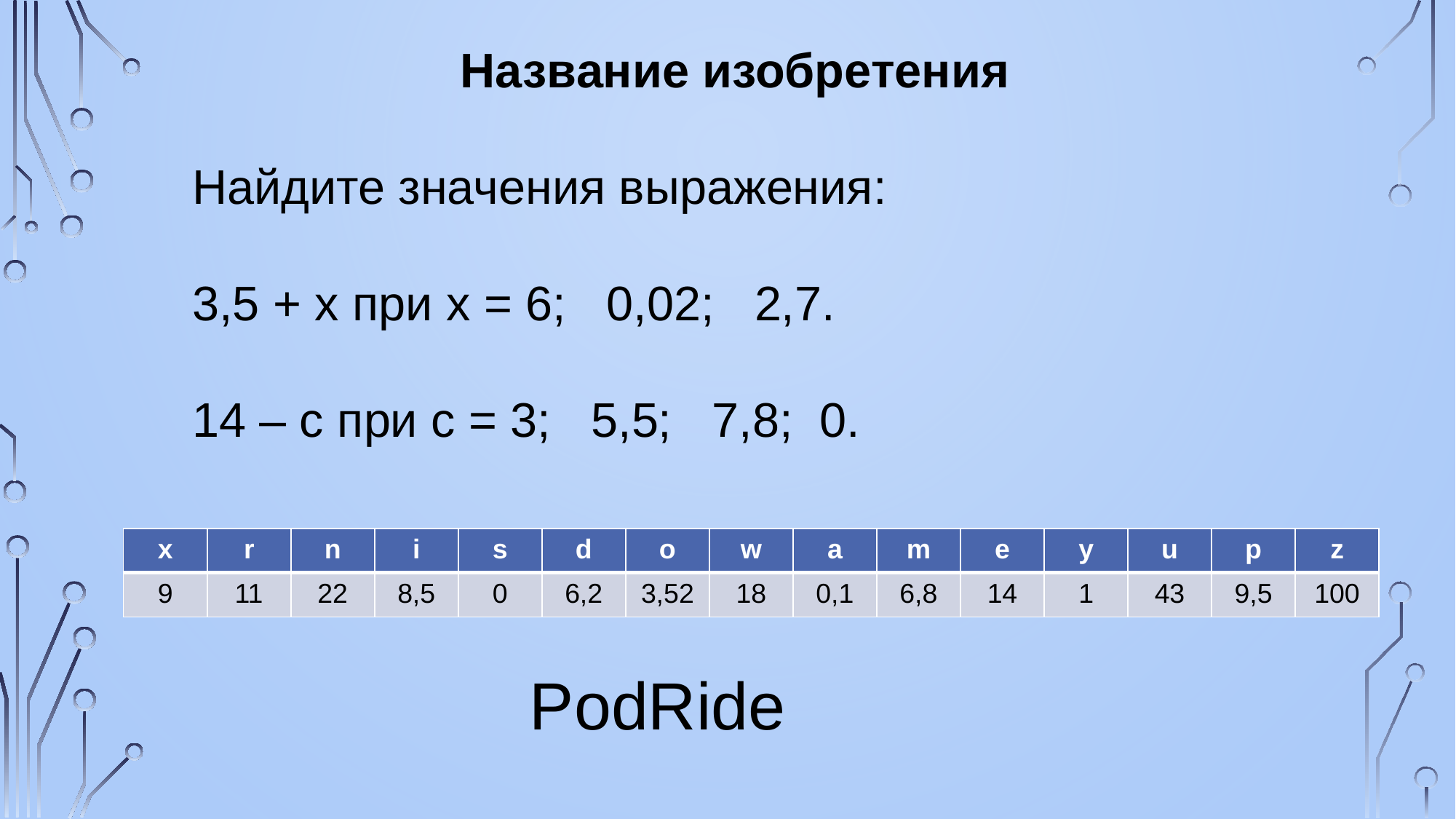

Название изобретения

Найдите значения выражения:

3,5 + x при x = 6;   0,02;   2,7.

14 – с при с = 3;   5,5;   7,8;  0.
| x | r | n | i | s | d | o | w | a | m | e | y | u | p | z |
| --- | --- | --- | --- | --- | --- | --- | --- | --- | --- | --- | --- | --- | --- | --- |
| 9 | 11 | 22 | 8,5 | 0 | 6,2 | 3,52 | 18 | 0,1 | 6,8 | 14 | 1 | 43 | 9,5 | 100 |
PodRide